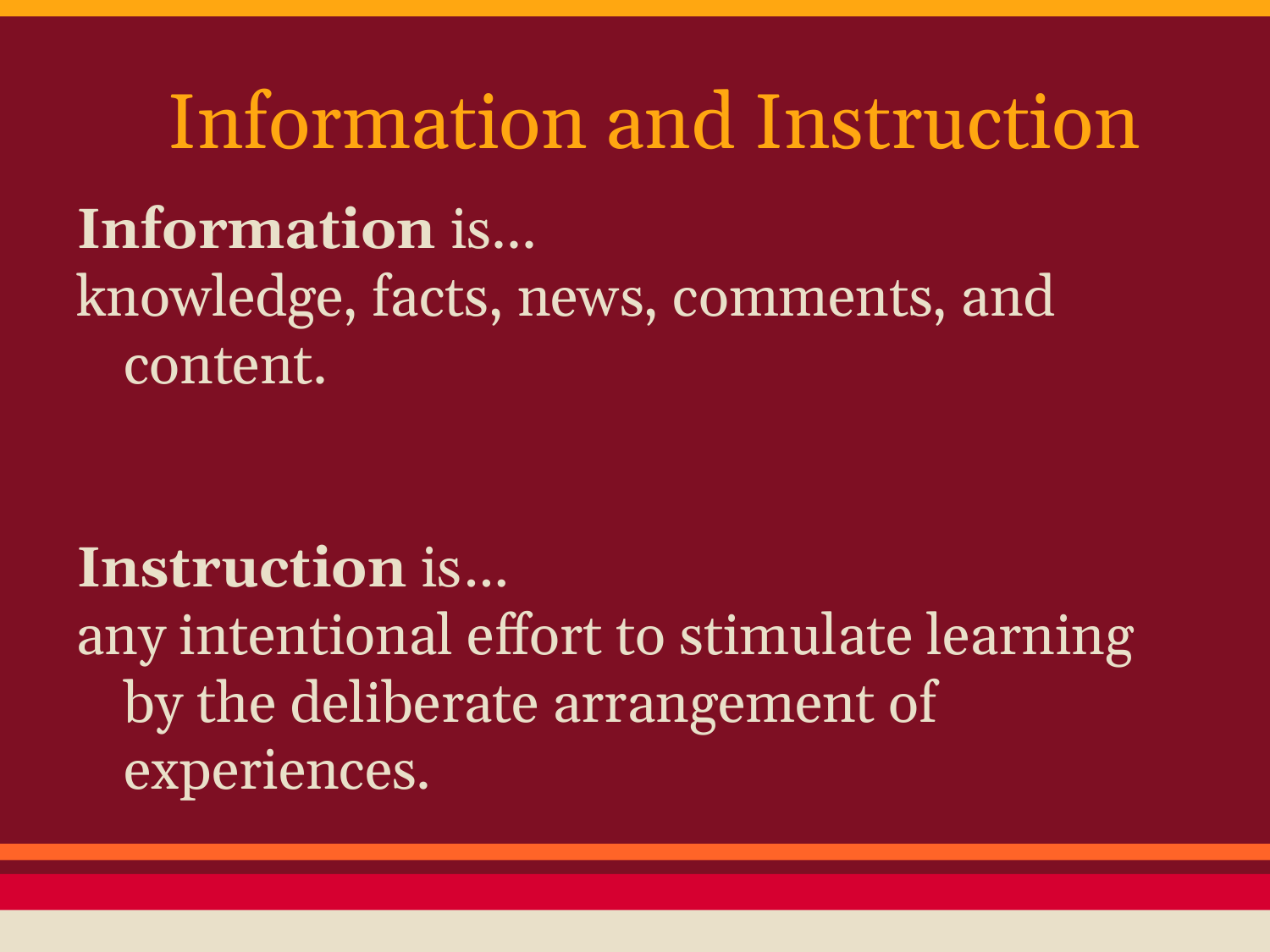

# Information and Instruction
Information is...
knowledge, facts, news, comments, and content.

Instruction is…
any intentional effort to stimulate learning by the deliberate arrangement of experiences.